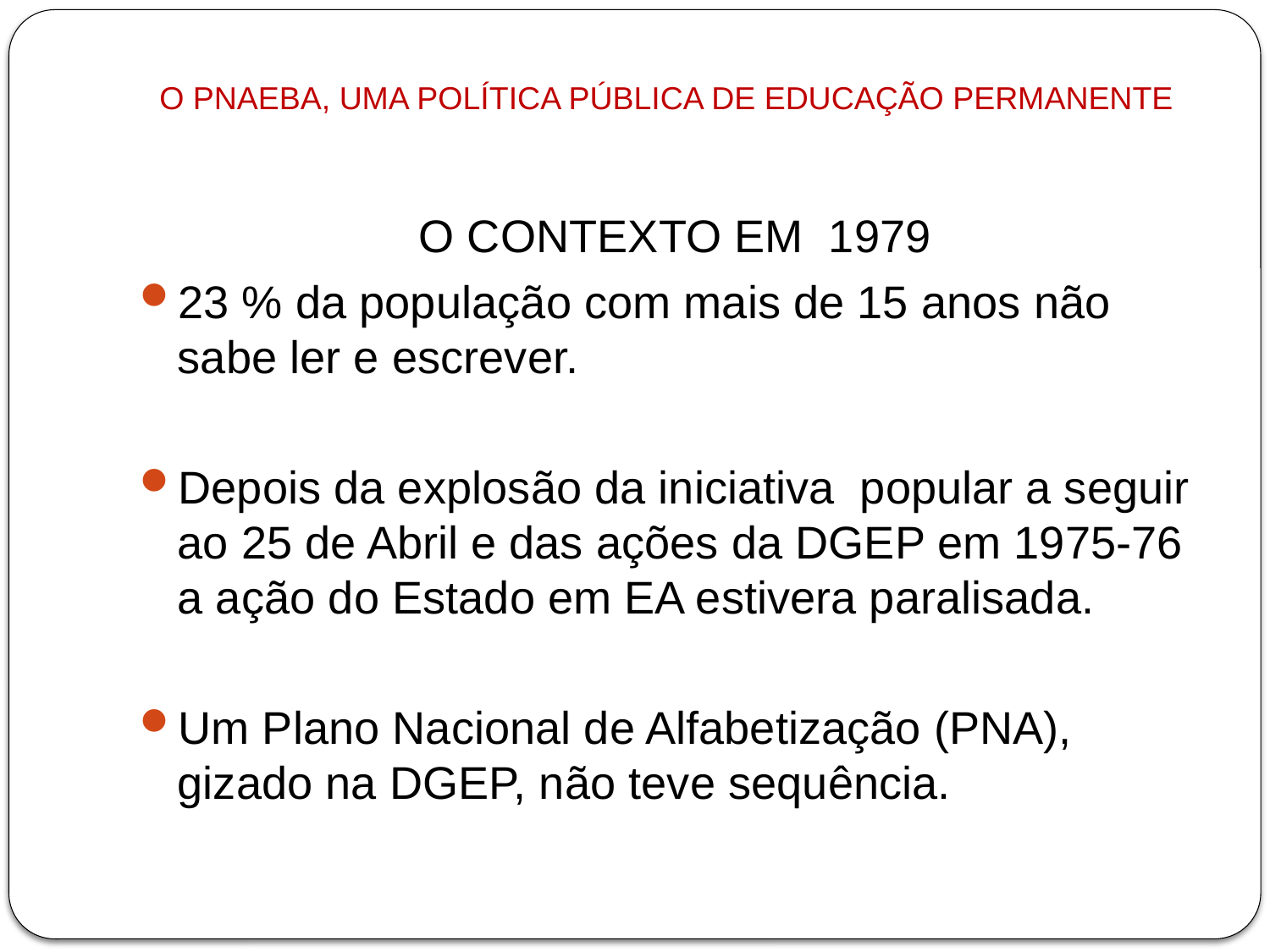

# O PNAEBA, UMA POLÍTICA PÚBLICA DE EDUCAÇÃO PERMANENTE
                      O CONTEXTO EM  1979
23 % da população com mais de 15 anos não sabe ler e escrever.

Depois da explosão da iniciativa  popular a seguir ao 25 de Abril e das ações da DGEP em 1975-76 a ação do Estado em EA estivera paralisada.

Um Plano Nacional de Alfabetização (PNA), gizado na DGEP, não teve sequência.